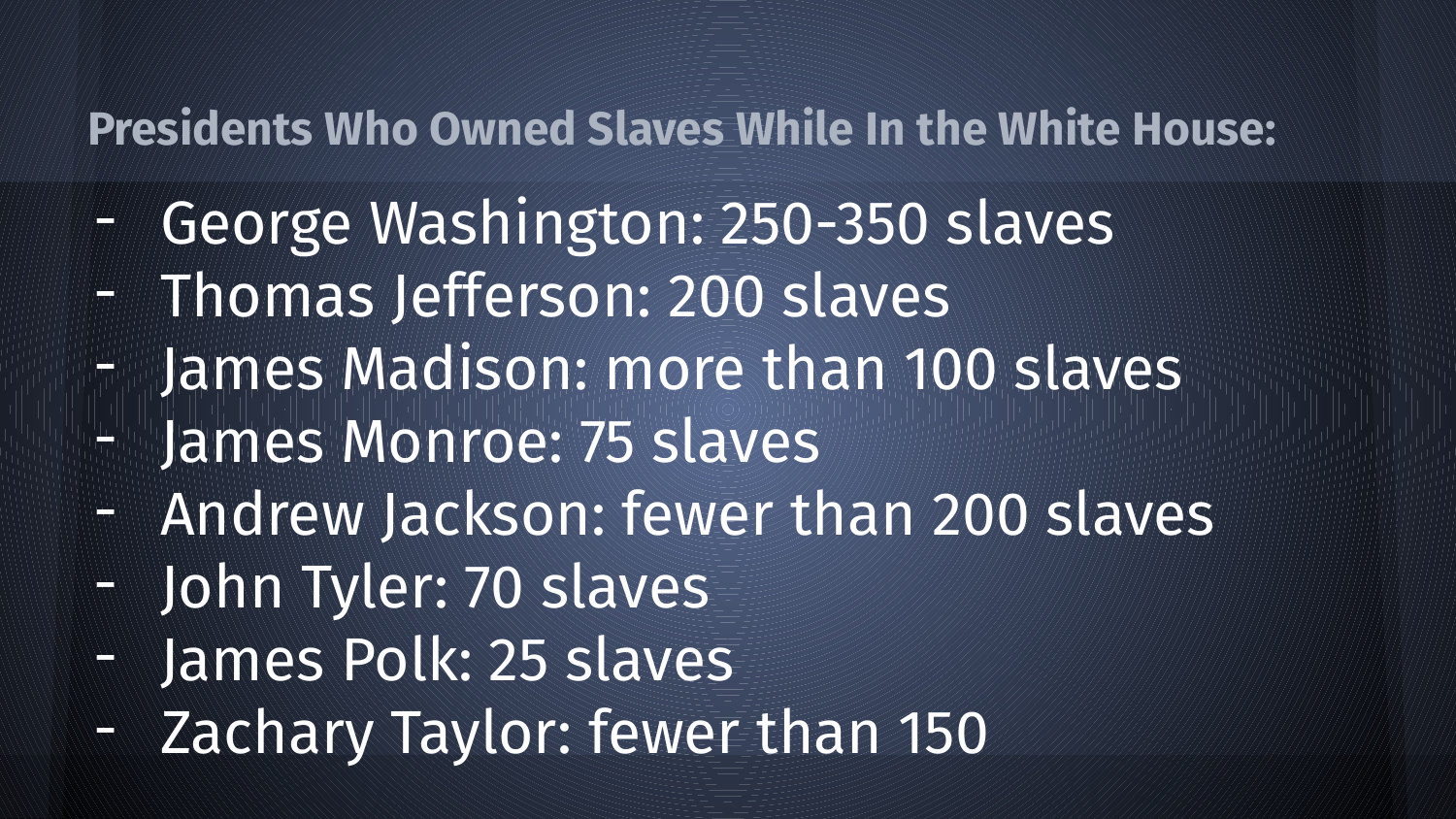

# Presidents Who Owned Slaves While In the White House:
George Washington: 250-350 slaves
Thomas Jefferson: 200 slaves
James Madison: more than 100 slaves
James Monroe: 75 slaves
Andrew Jackson: fewer than 200 slaves
John Tyler: 70 slaves
James Polk: 25 slaves
Zachary Taylor: fewer than 150